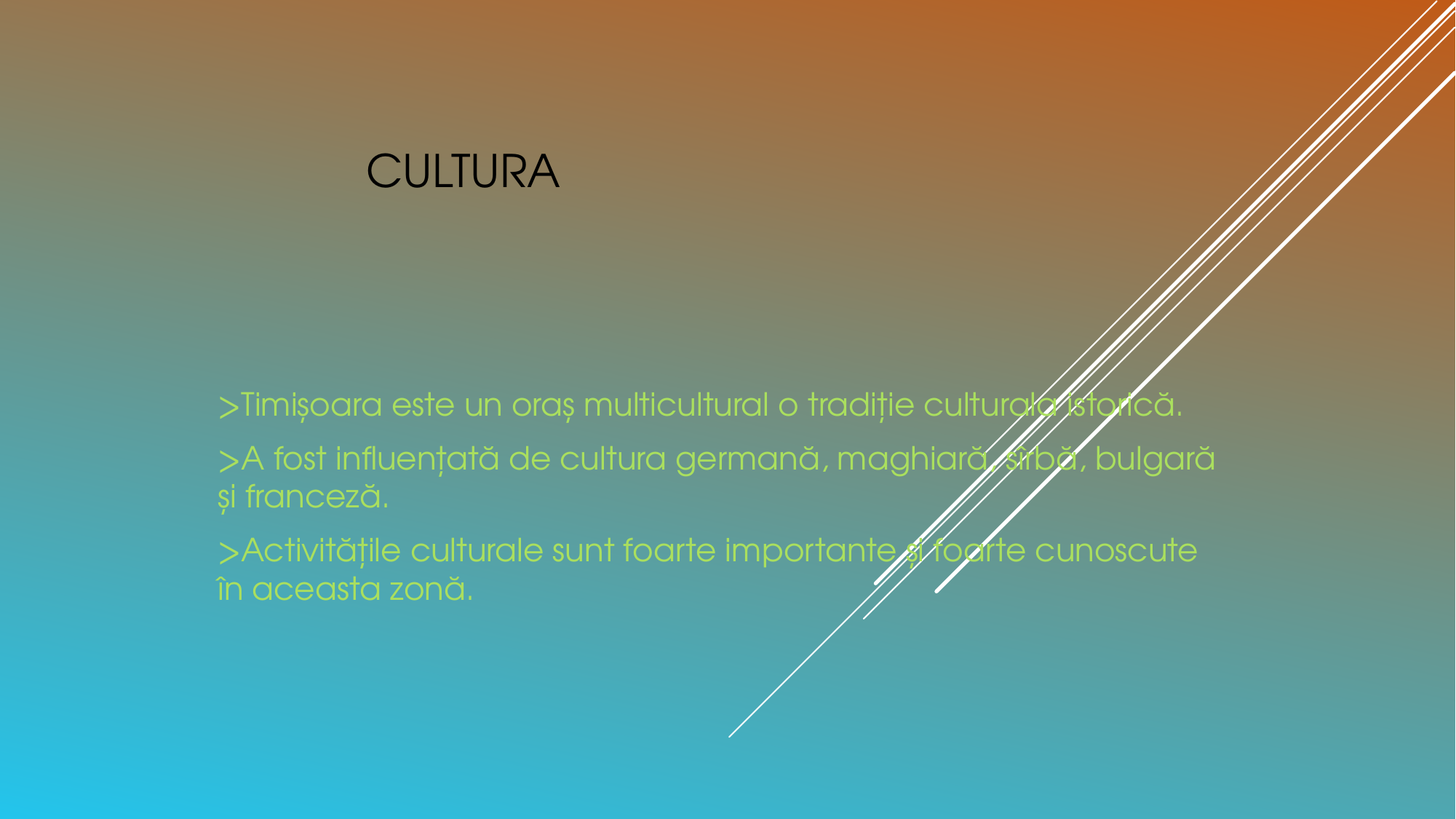

# Cultura
>Timișoara este un oraș multicultural o tradiție culturala istorică.
>A fost influențată de cultura germană, maghiară, sîrbă, bulgară și franceză.
>Activitățile culturale sunt foarte importante și foarte cunoscute în aceasta zonă.